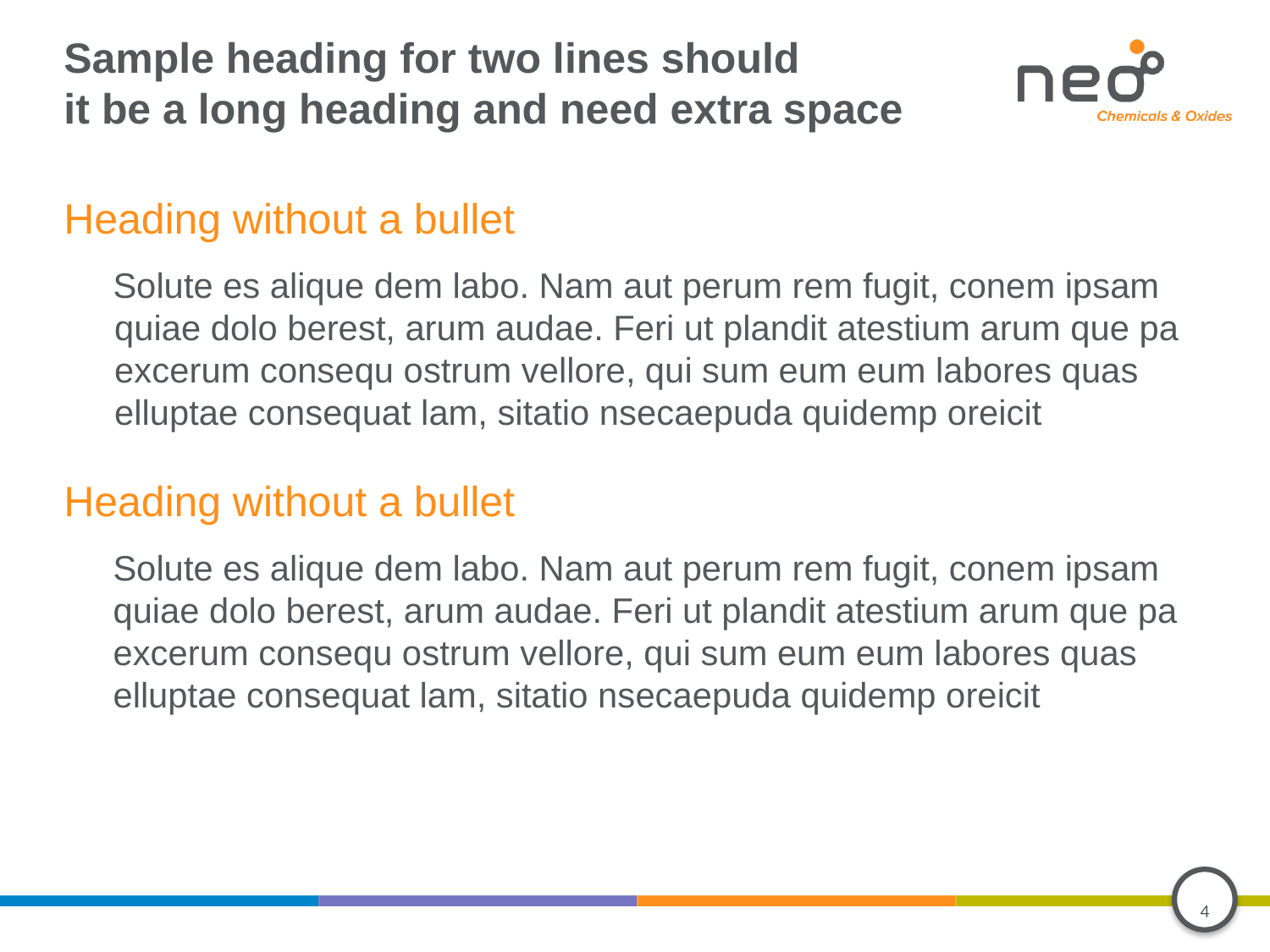

# Sample heading for two lines should it be a long heading and need extra space
Heading without a bullet
Solute es alique dem labo. Nam aut perum rem fugit, conem ipsam quiae dolo berest, arum audae. Feri ut plandit atestium arum que pa excerum consequ ostrum vellore, qui sum eum eum labores quas elluptae consequat lam, sitatio nsecaepuda quidemp oreicit
Heading without a bullet
Solute es alique dem labo. Nam aut perum rem fugit, conem ipsam quiae dolo berest, arum audae. Feri ut plandit atestium arum que pa excerum consequ ostrum vellore, qui sum eum eum labores quas elluptae consequat lam, sitatio nsecaepuda quidemp oreicit